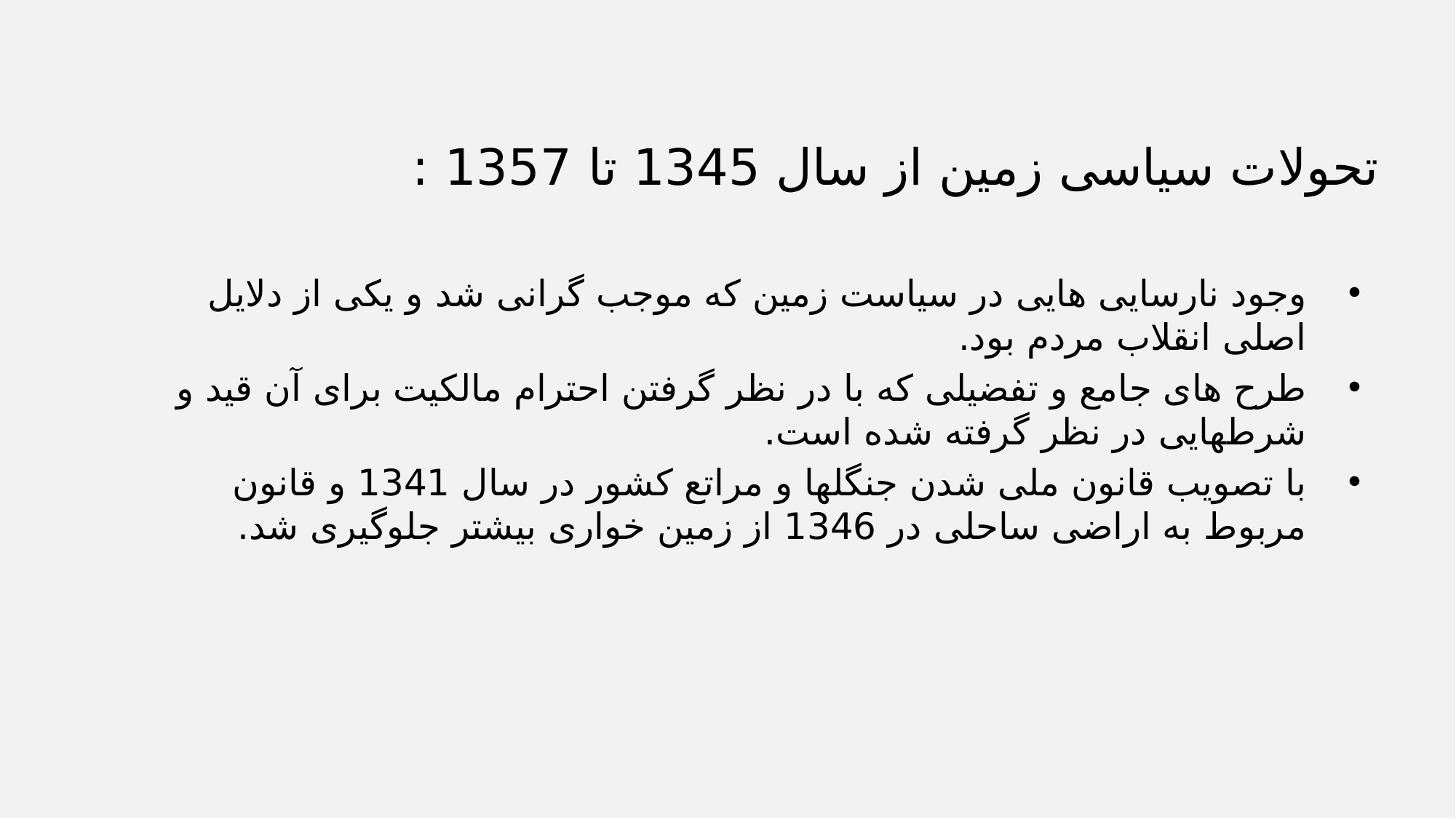

# تحولات سیاسی زمین از سال 1345 تا 1357 :
وجود نارسایی هایی در سیاست زمین که موجب گرانی شد و یکی از دلایل اصلی انقلاب مردم بود.
طرح های جامع و تفضیلی که با در نظر گرفتن احترام مالکیت برای آن قید و شرطهایی در نظر گرفته شده است.
با تصویب قانون ملی شدن جنگلها و مراتع کشور در سال 1341 و قانون مربوط به اراضی ساحلی در 1346 از زمین خواری بیشتر جلوگیری شد.